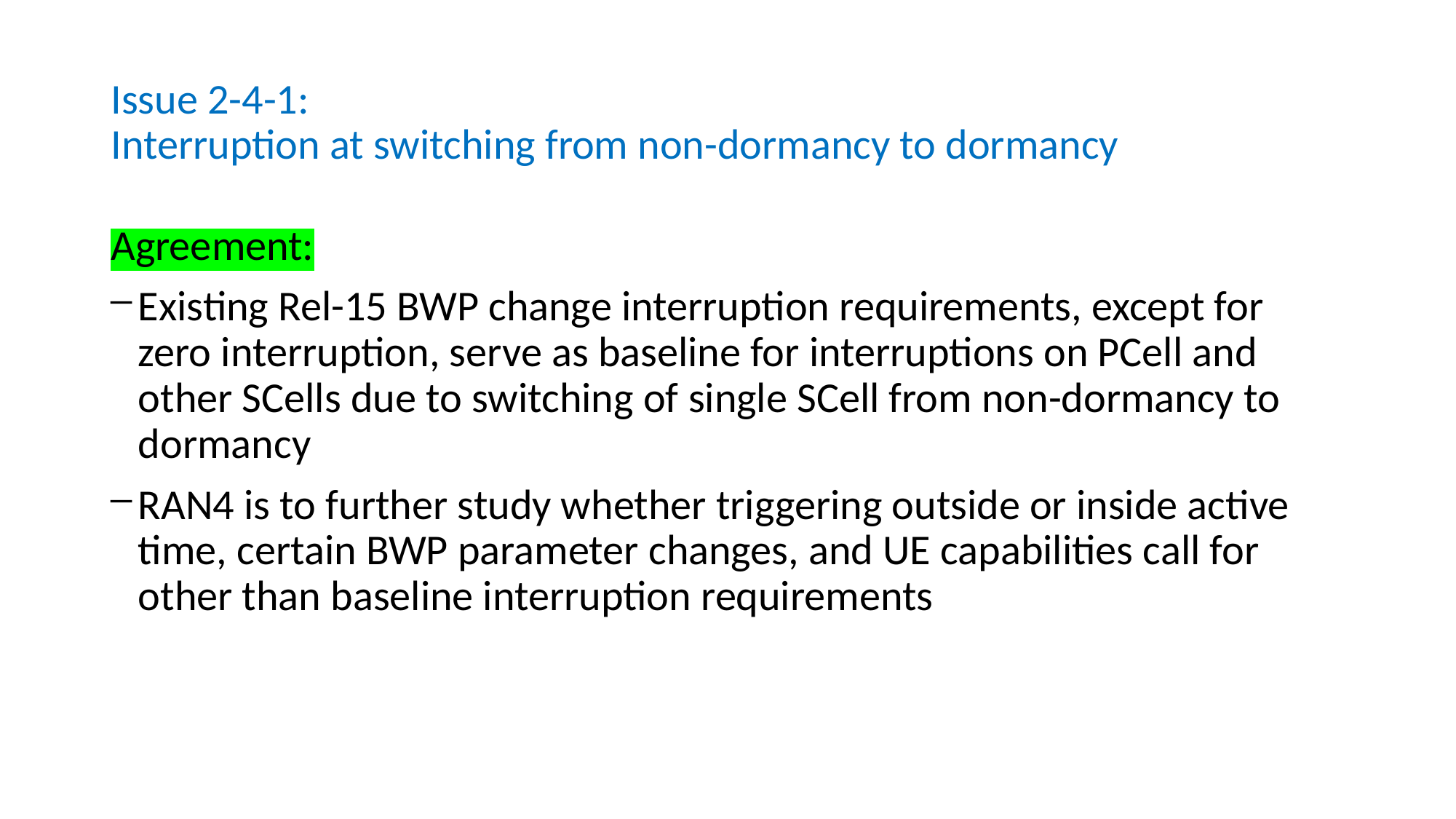

# Issue 2-4-1: Interruption at switching from non-dormancy to dormancy
Agreement:
Existing Rel-15 BWP change interruption requirements, except for zero interruption, serve as baseline for interruptions on PCell and other SCells due to switching of single SCell from non-dormancy to dormancy
RAN4 is to further study whether triggering outside or inside active time, certain BWP parameter changes, and UE capabilities call for other than baseline interruption requirements